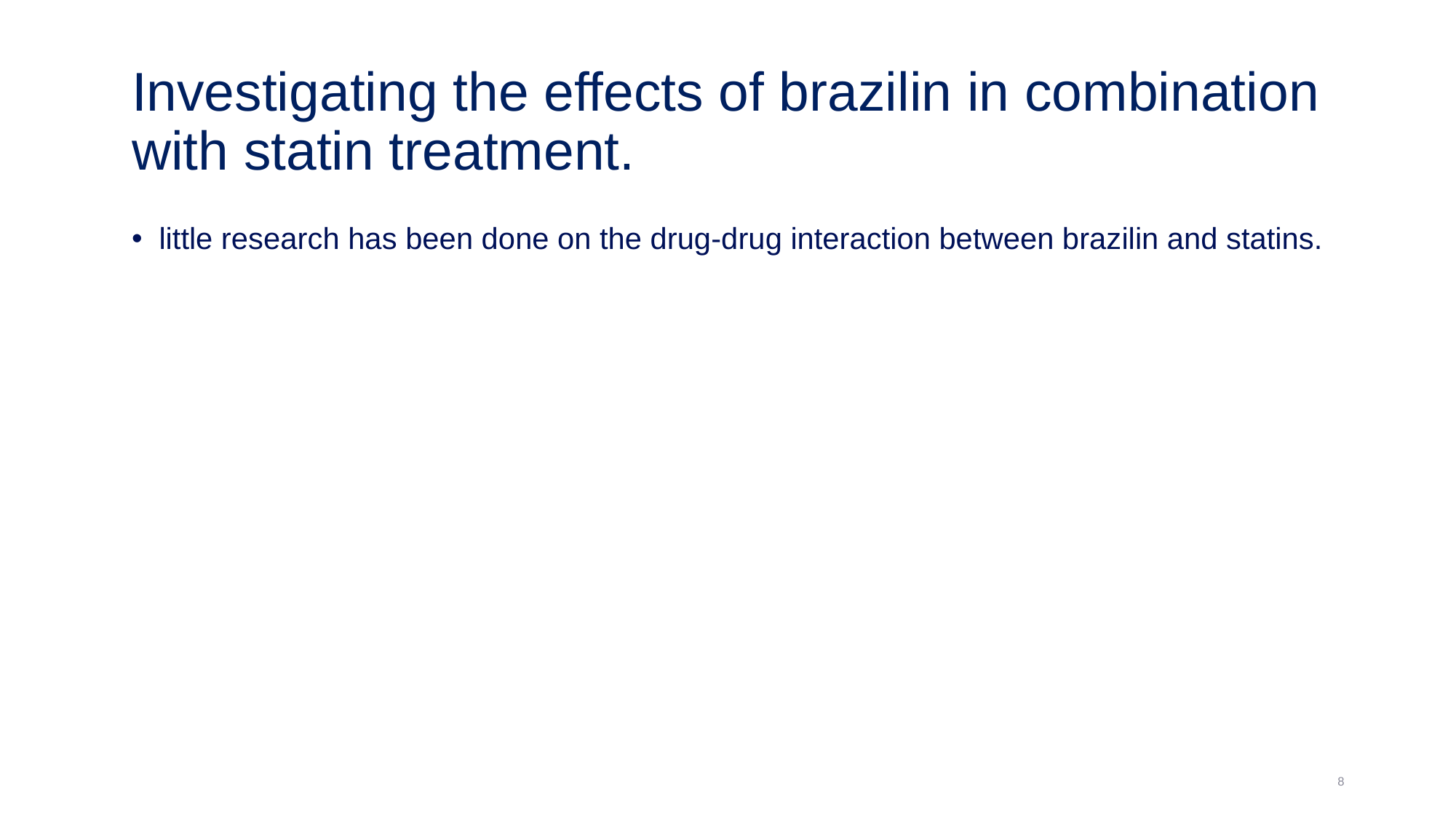

# Investigating the effects of brazilin in combination with statin treatment.
little research has been done on the drug-drug interaction between brazilin and statins.

8